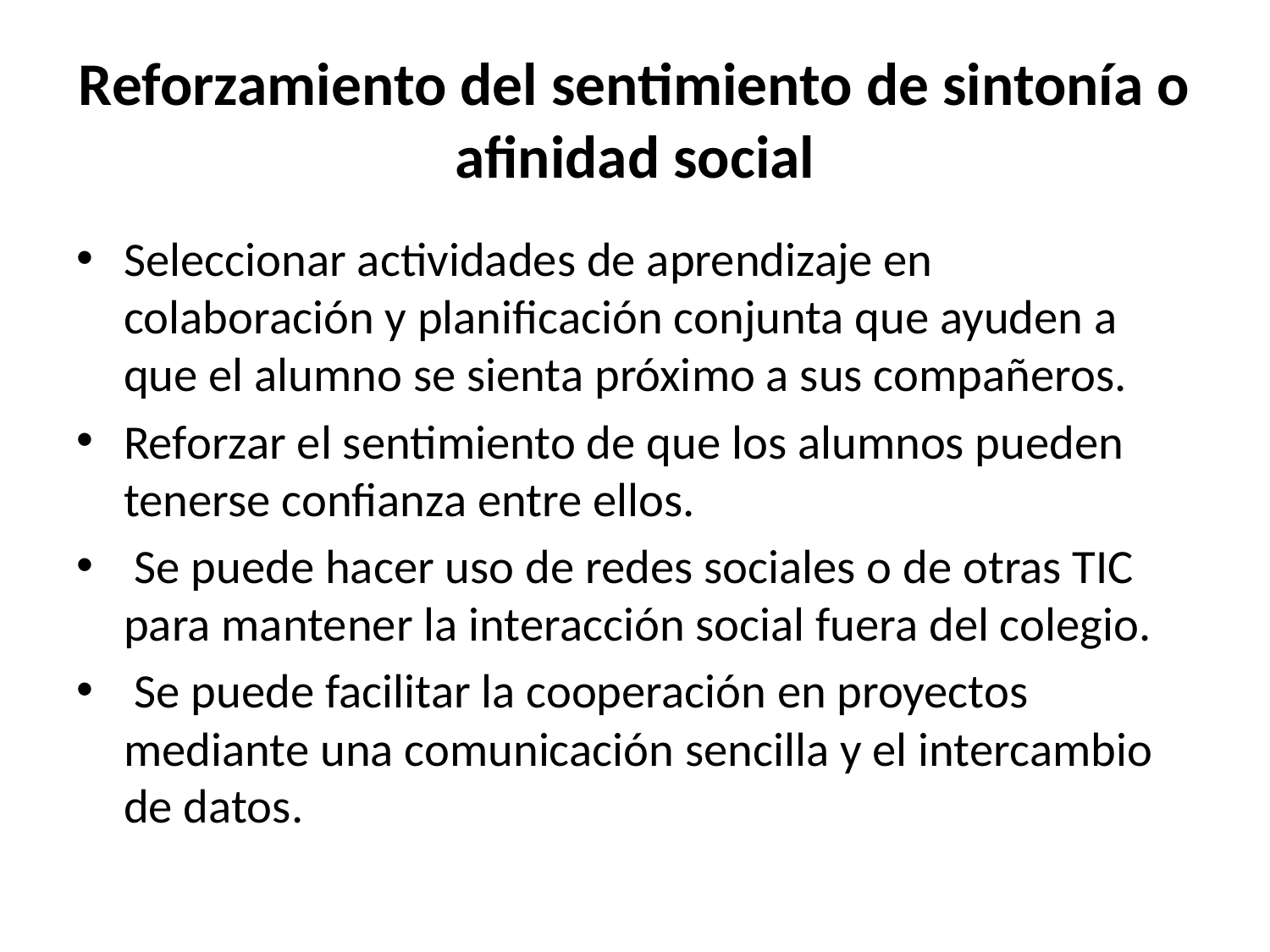

# Reforzamiento del sentimiento de sintonía o afinidad social
Seleccionar actividades de aprendizaje en colaboración y planificación conjunta que ayuden a que el alumno se sienta próximo a sus compañeros.
Reforzar el sentimiento de que los alumnos pueden tenerse confianza entre ellos.
 Se puede hacer uso de redes sociales o de otras TIC para mantener la interacción social fuera del colegio.
 Se puede facilitar la cooperación en proyectos mediante una comunicación sencilla y el intercambio de datos.